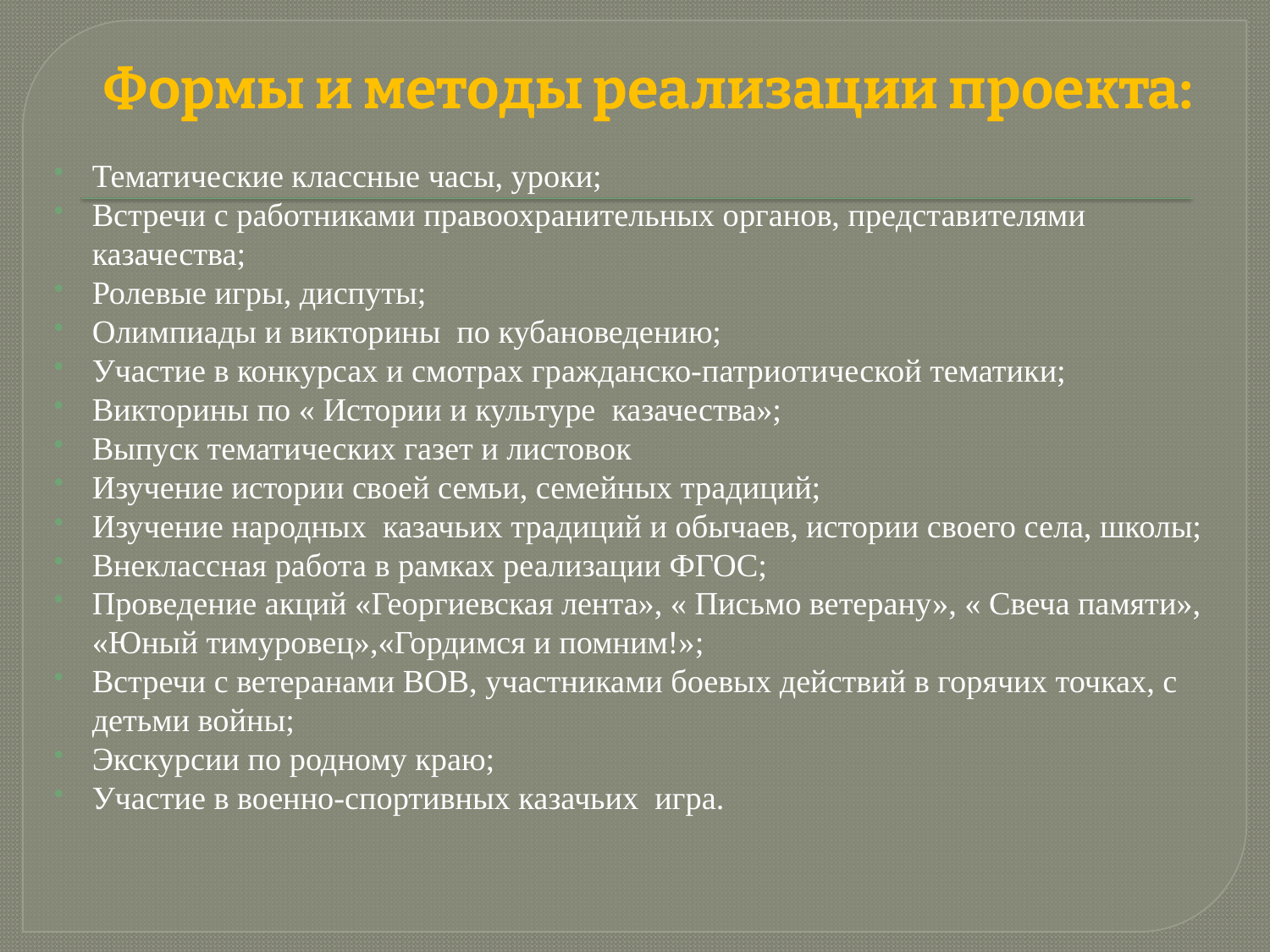

# Формы и методы реализации проекта:
Тематические классные часы, уроки;
Встречи с работниками правоохранительных органов, представителями казачества;
Ролевые игры, диспуты;
Олимпиады и викторины  по кубановедению;
Участие в конкурсах и смотрах гражданско-патриотической тематики;
Викторины по « Истории и культуре  казачества»;
Выпуск тематических газет и листовок
Изучение истории своей семьи, семейных традиций;
Изучение народных  казачьих традиций и обычаев, истории своего села, школы;
Внеклассная работа в рамках реализации ФГОС;
Проведение акций «Георгиевская лента», « Письмо ветерану», « Свеча памяти», «Юный тимуровец»,«Гордимся и помним!»;
Встречи с ветеранами ВОВ, участниками боевых действий в горячих точках, с детьми войны;
Экскурсии по родному краю;
Участие в военно-спортивных казачьих  игра.